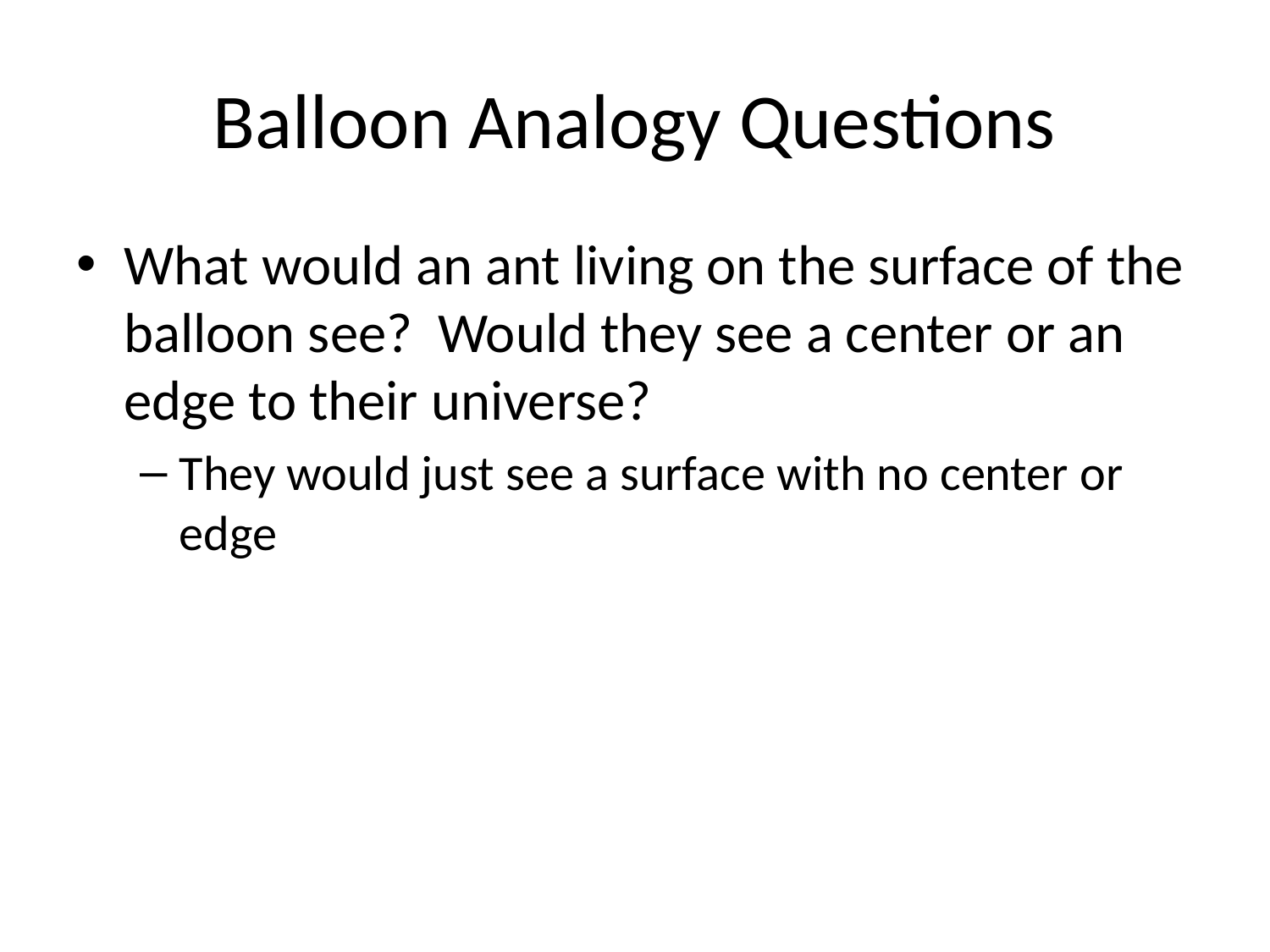

# Balloon Analogy Questions
What would an ant living on the surface of the balloon see?  Would they see a center or an edge to their universe?
They would just see a surface with no center or edge